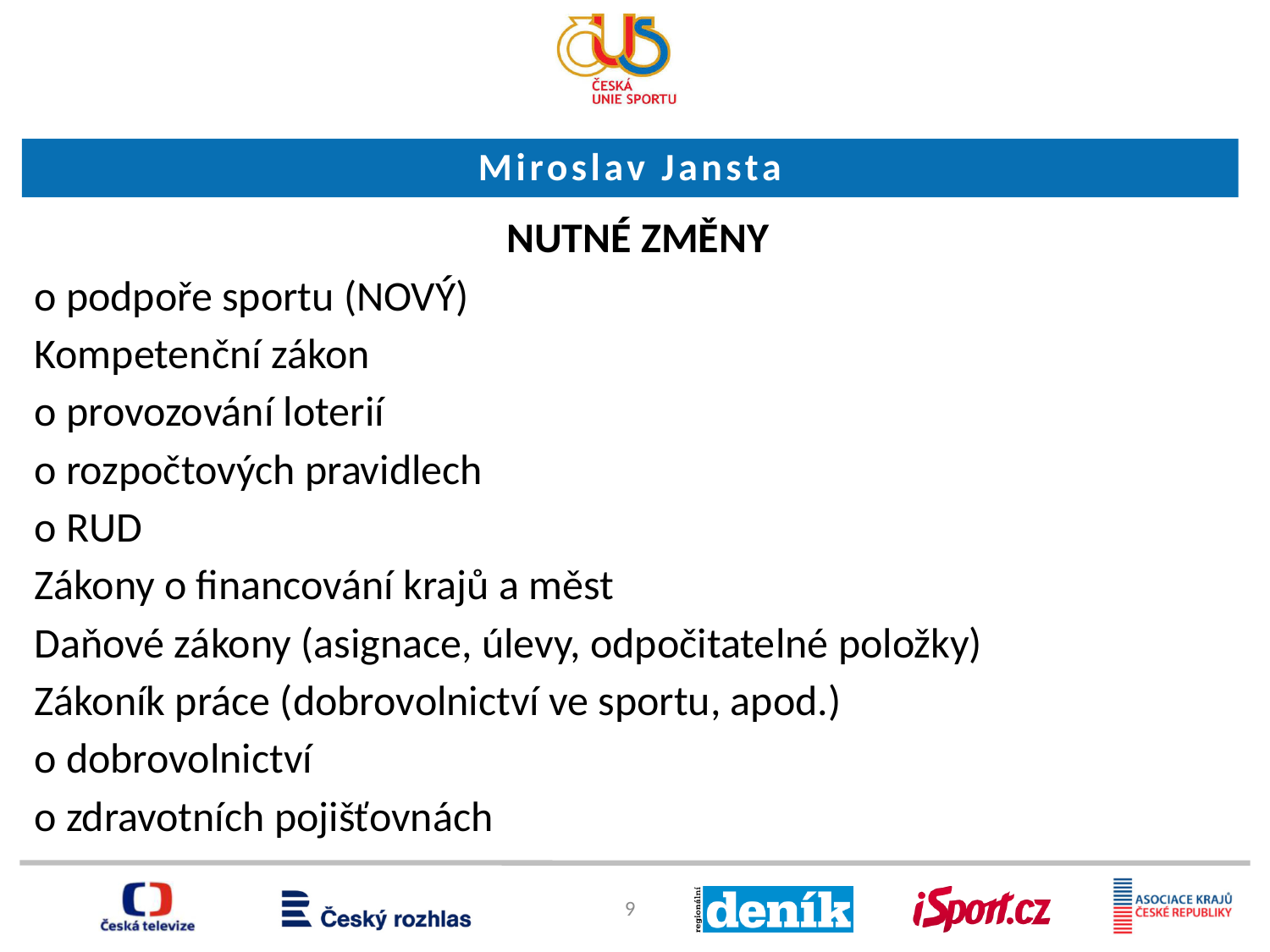

Miroslav Jansta
Nutné změny
o podpoře sportu (NOVÝ)
Kompetenční zákon
o provozování loterií
o rozpočtových pravidlech
o RUD
Zákony o financování krajů a měst
Daňové zákony (asignace, úlevy, odpočitatelné položky)
Zákoník práce (dobrovolnictví ve sportu, apod.)
o dobrovolnictví
o zdravotních pojišťovnách

9